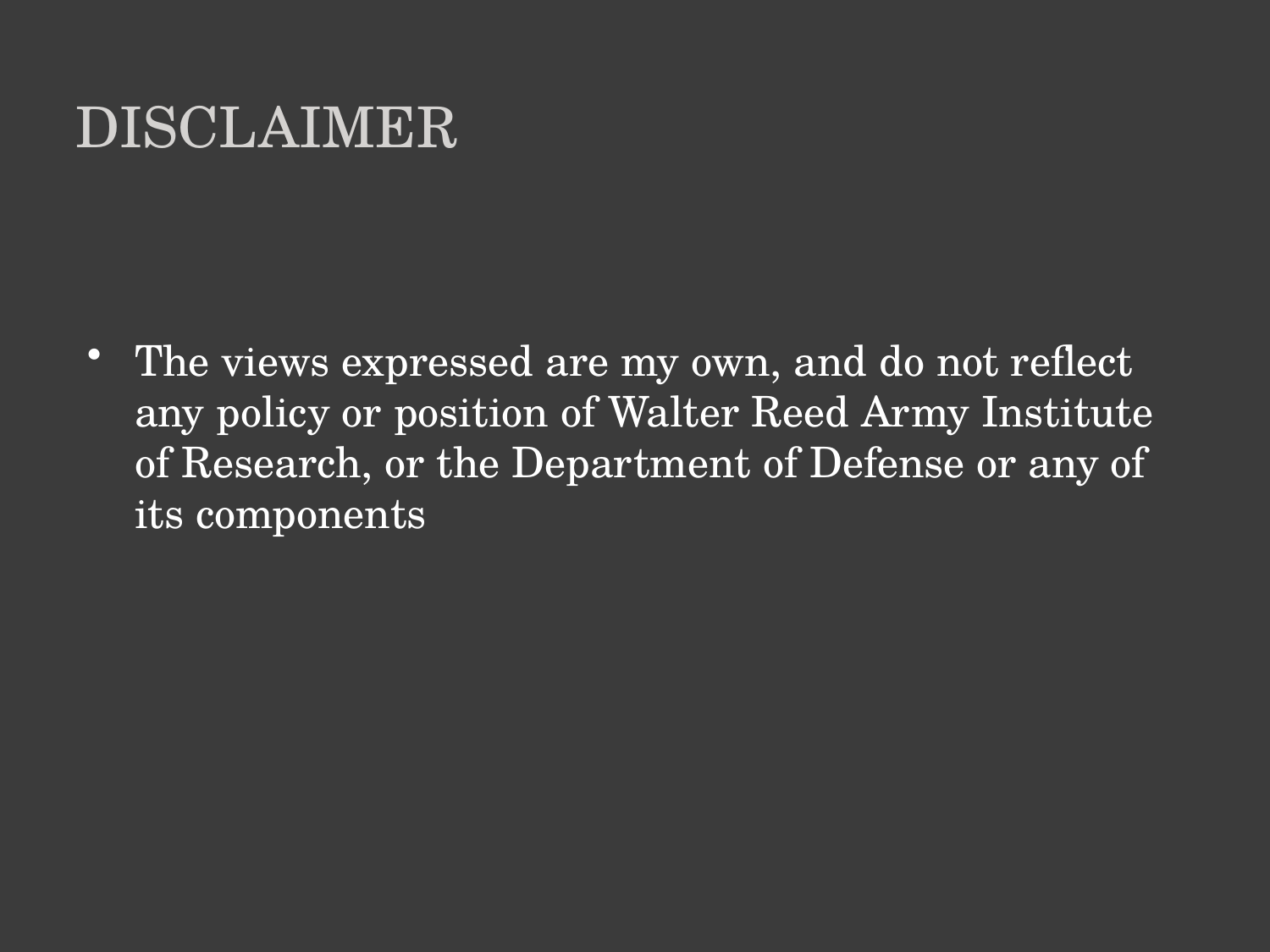

# Disclaimer
The views expressed are my own, and do not reflect any policy or position of Walter Reed Army Institute of Research, or the Department of Defense or any of its components